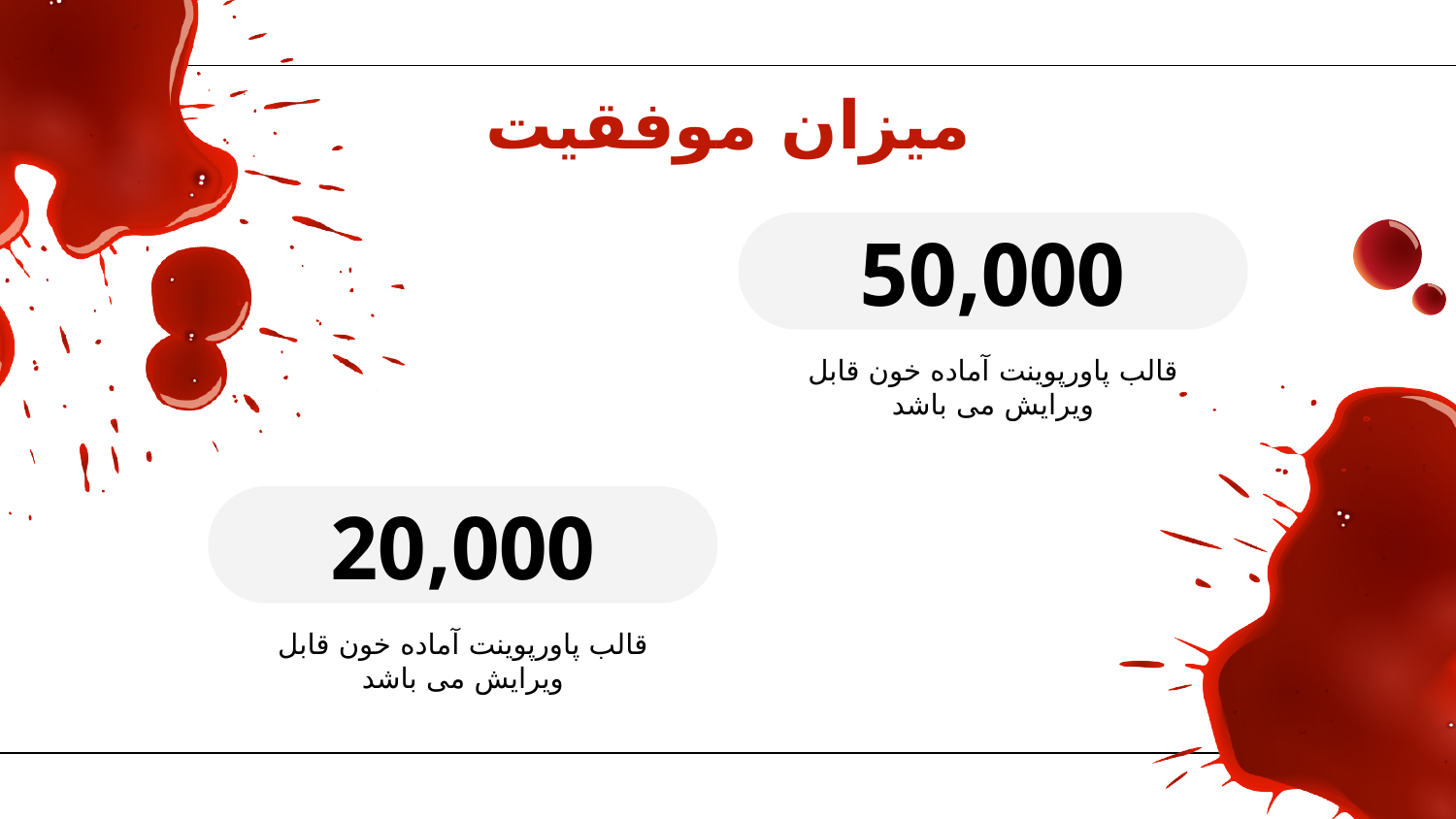

میزان موفقیت
# 50,000

قالب پاورپوینت آماده خون قابل ویرایش می باشد
20,000

قالب پاورپوینت آماده خون قابل ویرایش می باشد